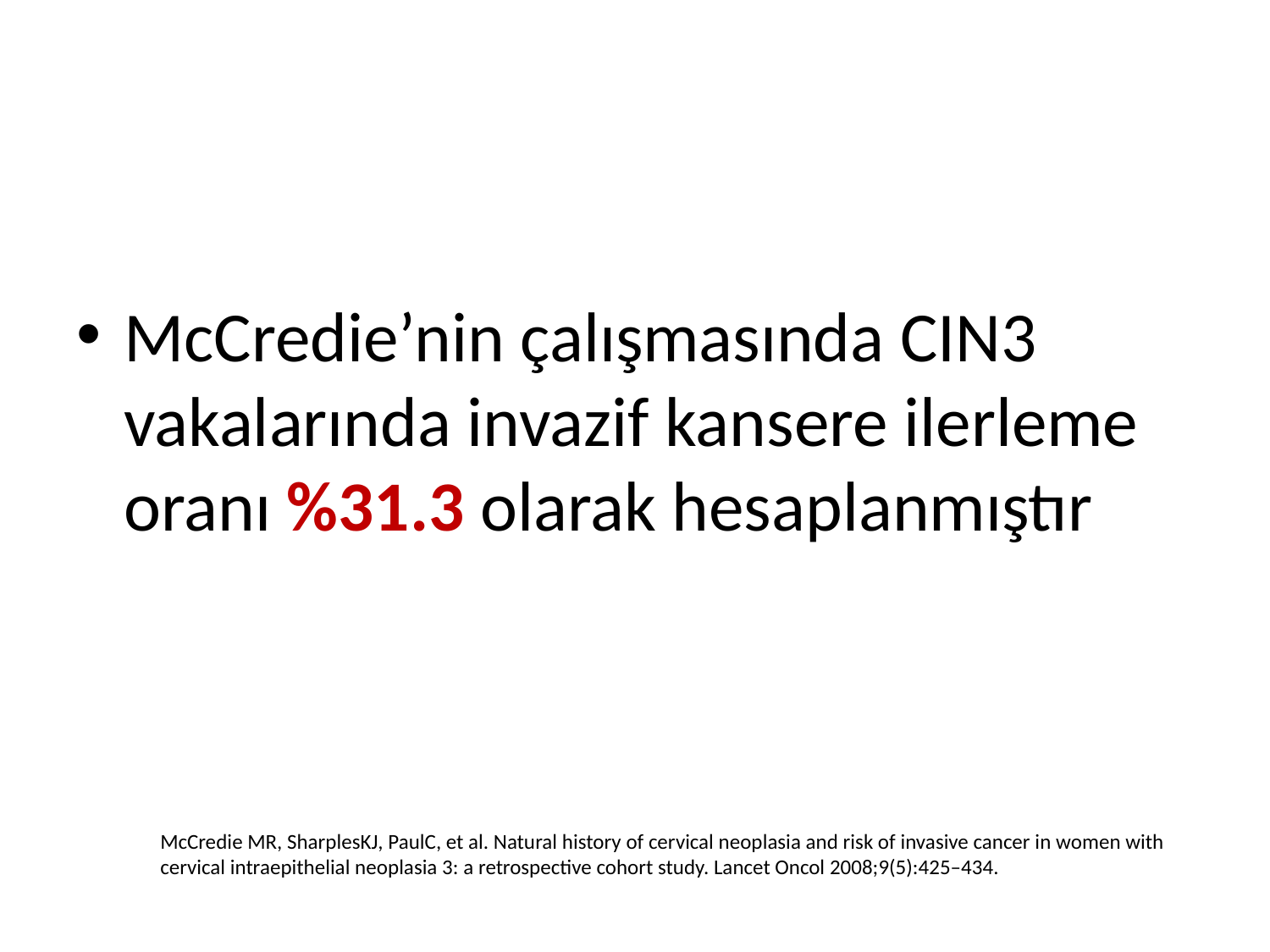

#
McCredie’nin çalışmasında CIN3 vakalarında invazif kansere ilerleme oranı %31.3 olarak hesaplanmıştır
McCredie MR, SharplesKJ, PaulC, et al. Natural history of cervical neoplasia and risk of invasive cancer in women with cervical intraepithelial neoplasia 3: a retrospective cohort study. Lancet Oncol 2008;9(5):425–434.